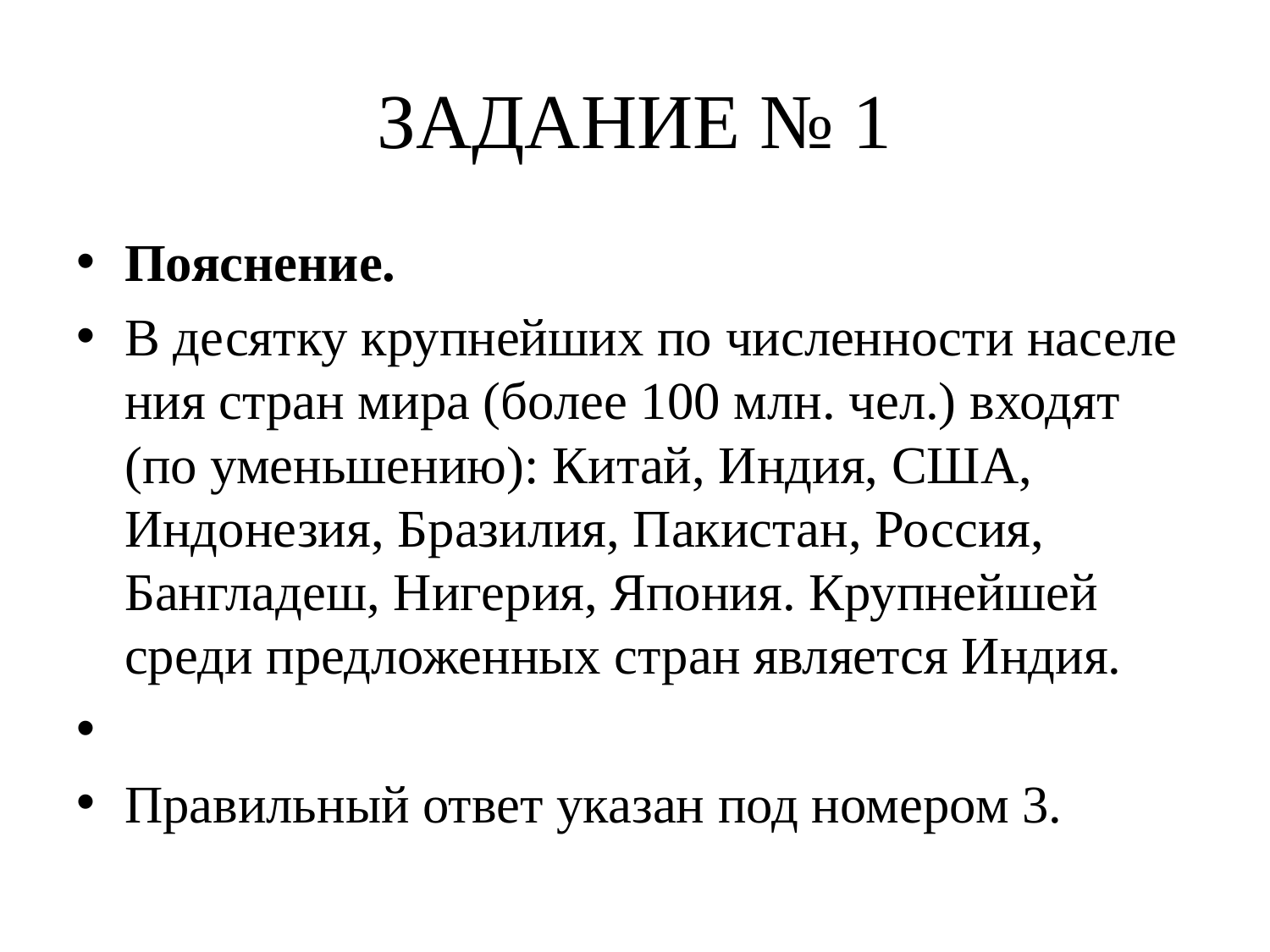

# ЗАДАНИЕ № 1
Пояснение.
В де­сят­ку круп­ней­ших по чис­лен­но­сти на­се­ле­ния стран мира (более 100 млн. чел.) вхо­дят (по уменьшению): Китай, Индия, США, Индонезия, Бразилия, Пакистан, Россия, Бангладеш, Нигерия, Япония. Крупнейшей среди предложенных стран является Индия.

Правильный ответ ука­зан под но­ме­ром 3.